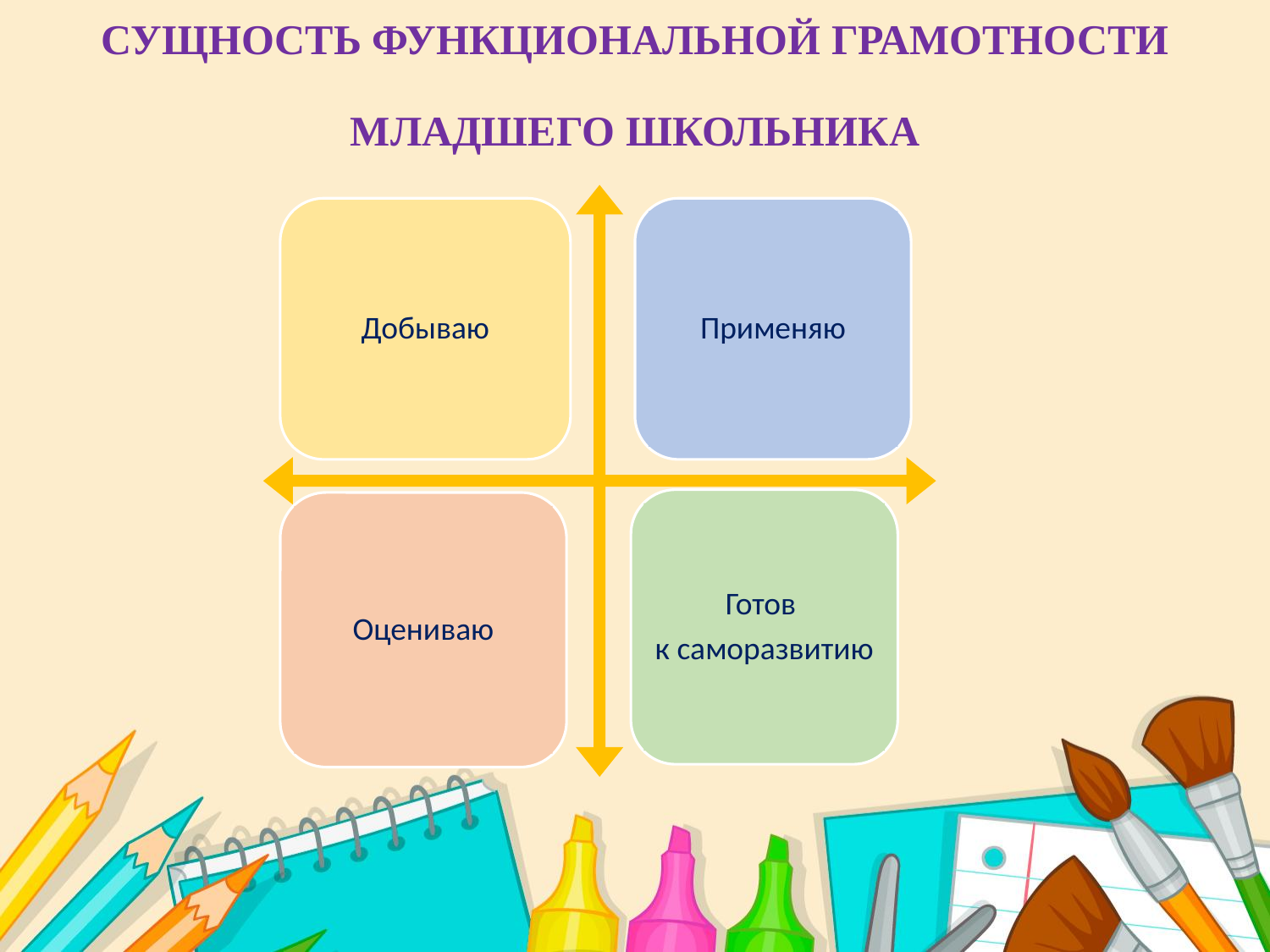

# Сущность функциональной грамотности младшего школьника

Применяю

Добываю

Готов
к саморазвитию

Оцениваю